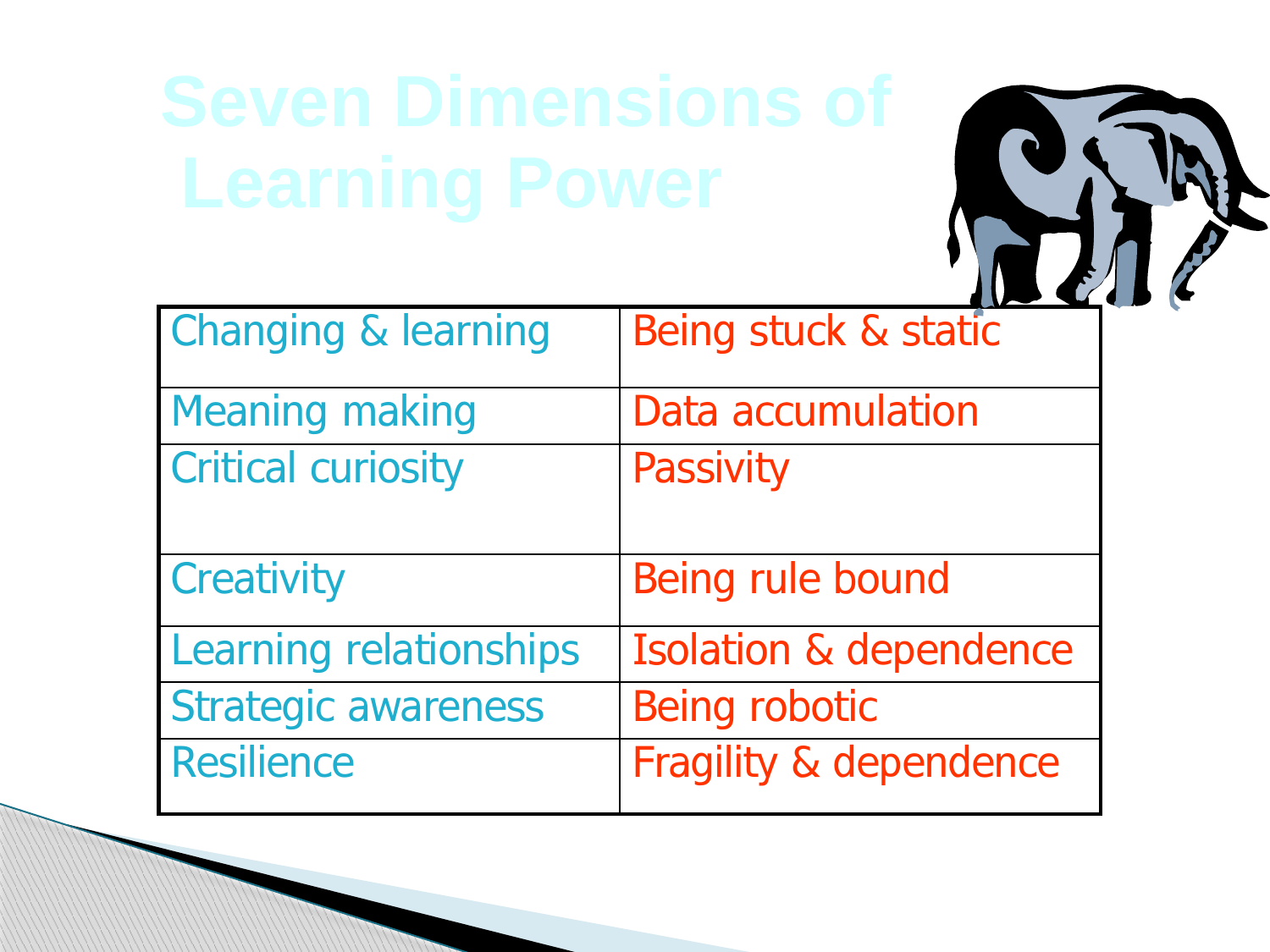

# Seven Dimensions of Learning Power

| Changing & learning | Being stuck & static |
| --- | --- |
| Meaning making | Data accumulation |
| Critical curiosity | Passivity |
| Creativity | Being rule bound |
| Learning relationships | Isolation & dependence |
| Strategic awareness | Being robotic |
| Resilience | Fragility & dependence |